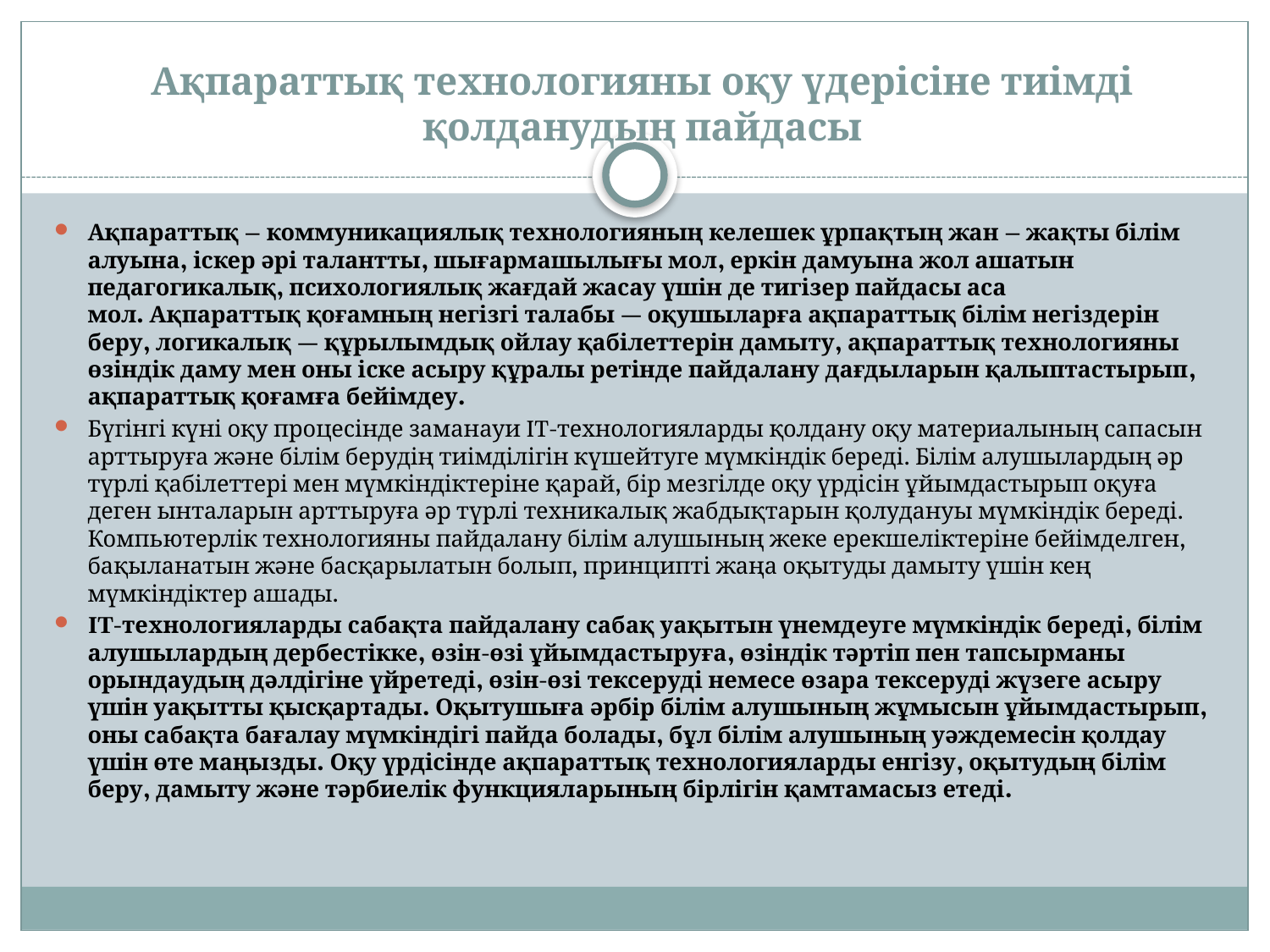

# Ақпараттық технологияны оқу үдерісіне тиімді қолданудың пайдасы
Ақпараттық – коммуникациялық технологияның келешек ұрпақтың жан – жақты білім алуына, іскер әрі талантты, шығармашылығы мол, еркін дамуына жол ашатын педагогикалық, психологиялық жағдай жасау үшін де тигізер пайдасы аса мол. Ақпараттық қоғамның негізгі талабы — оқушыларға ақпараттық білім негіздерін беру, логикалық — құрылымдық ойлау қабілеттерін дамыту, ақпараттық технологияны өзіндік даму мен оны іске асыру құралы ретінде пайдалану дағдыларын қалыптастырып, ақпараттық қоғамға бейімдеу.
Бүгінгі күні оқу процесінде заманауи IT-технологияларды қолдану оқу материалының сапасын арттыруға және білім берудің тиімділігін күшейтуге мүмкіндік береді. Білім алушылардың әр түрлі қабілеттері мен мүмкіндіктеріне қарай, бір мезгілде оқу үрдісін ұйымдастырып оқуға деген ынталарын арттыруға әр түрлі техникалық жабдықтарын қолудануы мүмкіндік береді. Компьютерлік технологияны пайдалану білім алушының жеке ерекшеліктеріне бейімделген, бақыланатын және басқарылатын болып, принципті жаңа оқытуды дамыту үшін кең мүмкіндіктер ашады.
IT-технологияларды сабақта пайдалану сабақ уақытын үнемдеуге мүмкіндік береді, білім алушылардың дербестікке, өзін-өзі ұйымдастыруға, өзіндік тәртіп пен тапсырманы орындаудың дәлдігіне үйретеді, өзін-өзі тексеруді немесе өзара тексеруді жүзеге асыру үшін уақытты қысқартады. Оқытушыға әрбір білім алушының жұмысын ұйымдастырып, оны сабақта бағалау мүмкіндігі пайда болады, бұл білім алушының уәждемесін қолдау үшін өте маңызды. Оқу үрдісінде ақпараттық технологияларды енгізу, оқытудың білім беру, дамыту және тәрбиелік функцияларының бірлігін қамтамасыз етеді.